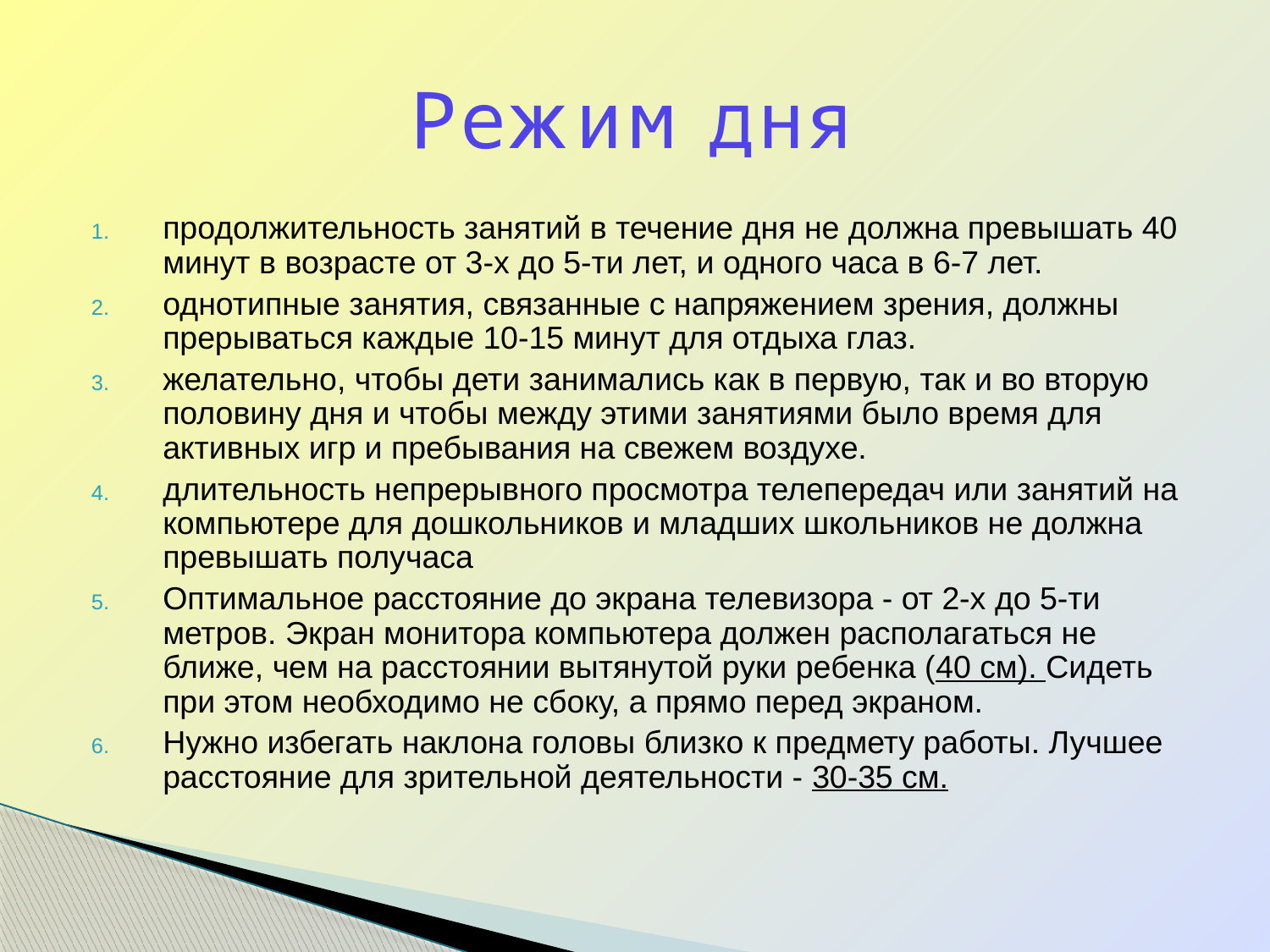

# Режим дня
продолжительность занятий в течение дня не должна превышать 40 минут в возрасте от 3-х до 5-ти лет, и одного часа в 6-7 лет.
однотипные занятия, связанные с напряжением зрения, должны прерываться каждые 10-15 минут для отдыха глаз.
желательно, чтобы дети занимались как в первую, так и во вторую половину дня и чтобы между этими занятиями было время для активных игр и пребывания на свежем воздухе.
длительность непрерывного просмотра телепередач или занятий на компьютере для дошкольников и младших школьников не должна превышать получаса
Оптимальное расстояние до экрана телевизора - от 2-х до 5-ти метров. Экран монитора компьютера должен располагаться не ближе, чем на расстоянии вытянутой руки ребенка (40 см). Сидеть при этом необходимо не сбоку, а прямо перед экраном.
Нужно избегать наклона головы близко к предмету работы. Лучшее расстояние для зрительной деятельности - 30-35 см.